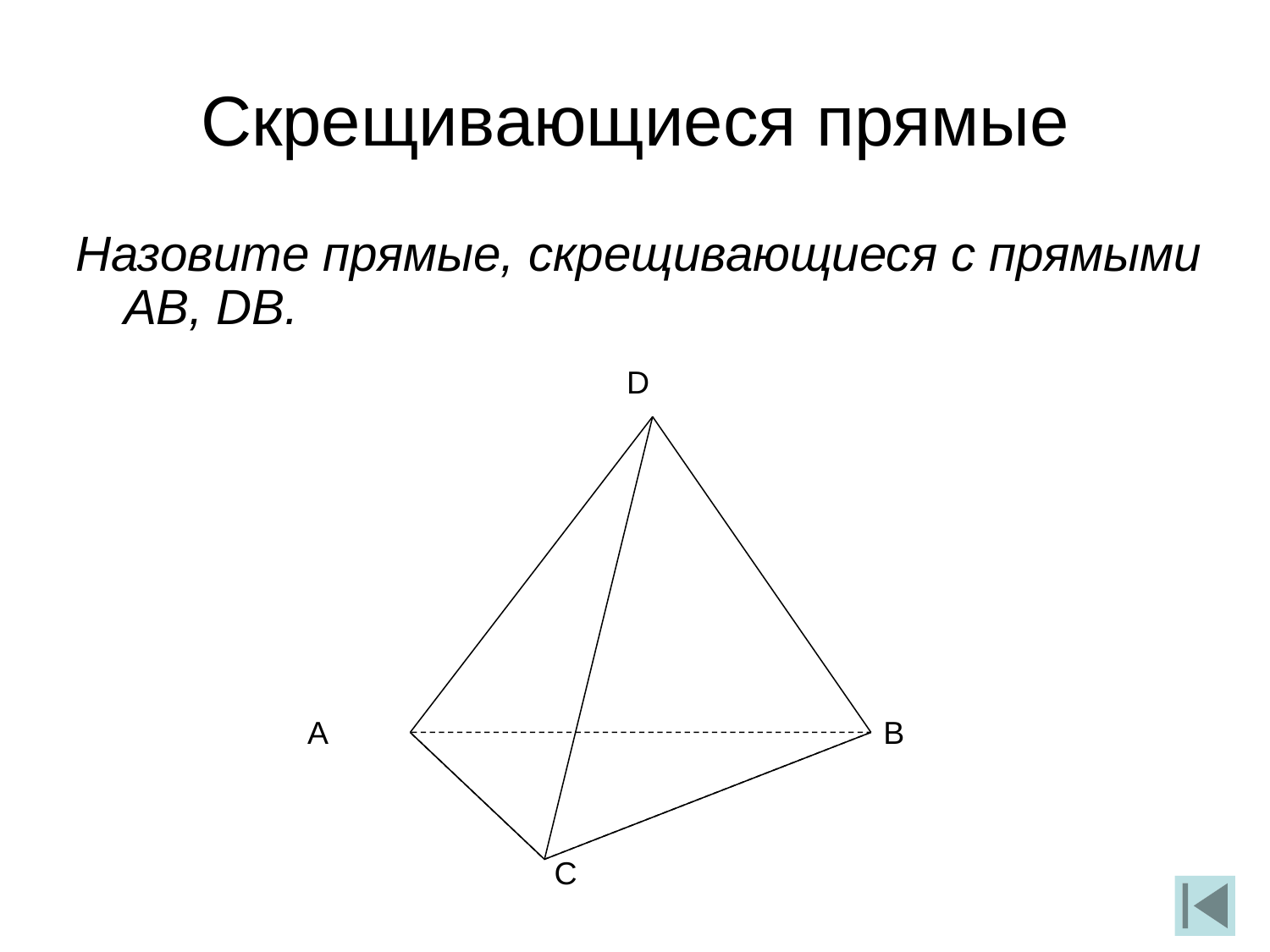

Скрещивающиеся прямые
Назовите прямые, скрещивающиеся с прямыми  АВ, DB.
D
А
В

С